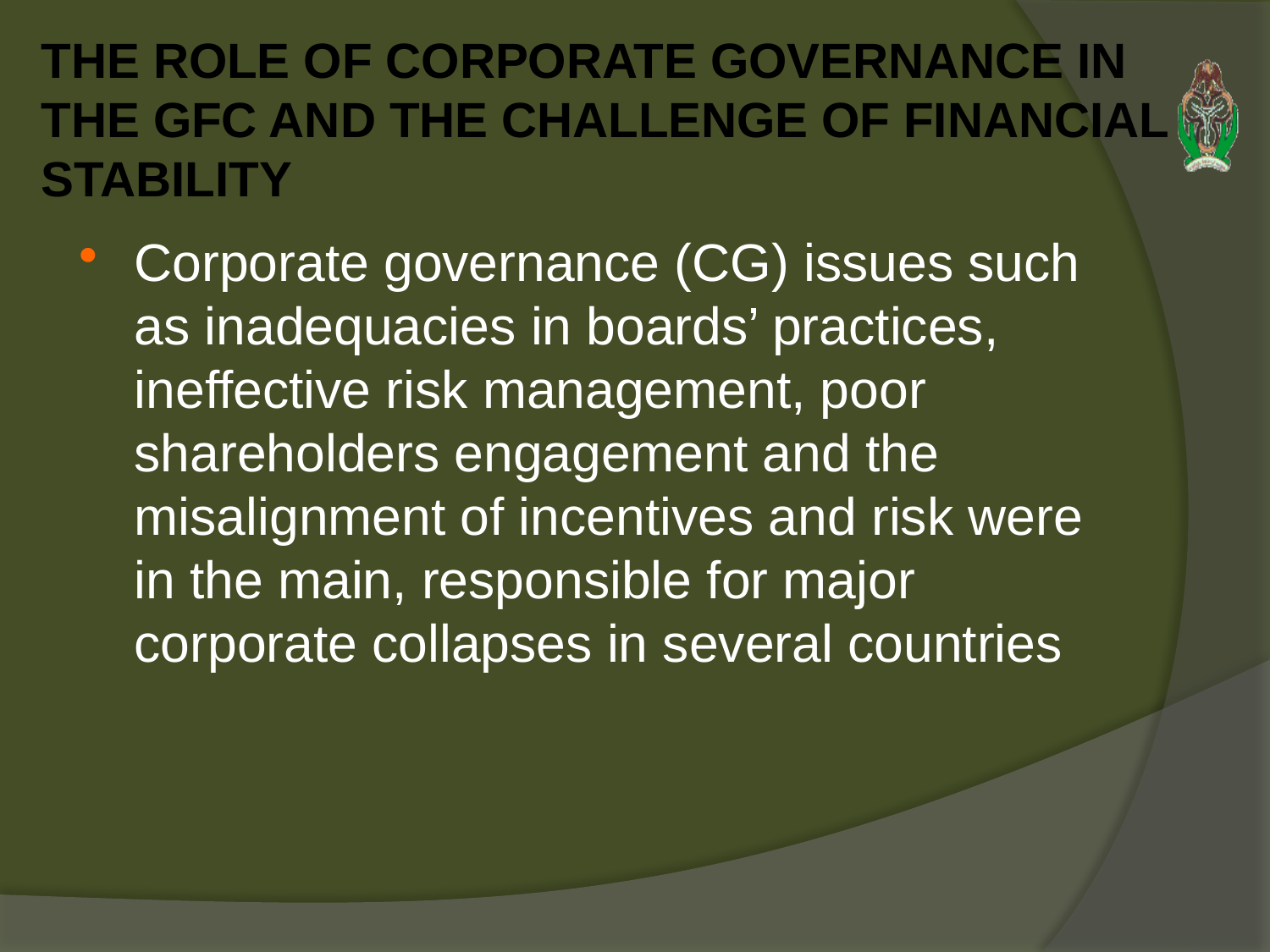

# THE ROLE OF CORPORATE GOVERNANCE IN THE GFC AND THE CHALLENGE OF FINANCIAL STABILITY
Corporate governance (CG) issues such as inadequacies in boards’ practices, ineffective risk management, poor shareholders engagement and the misalignment of incentives and risk were in the main, responsible for major corporate collapses in several countries